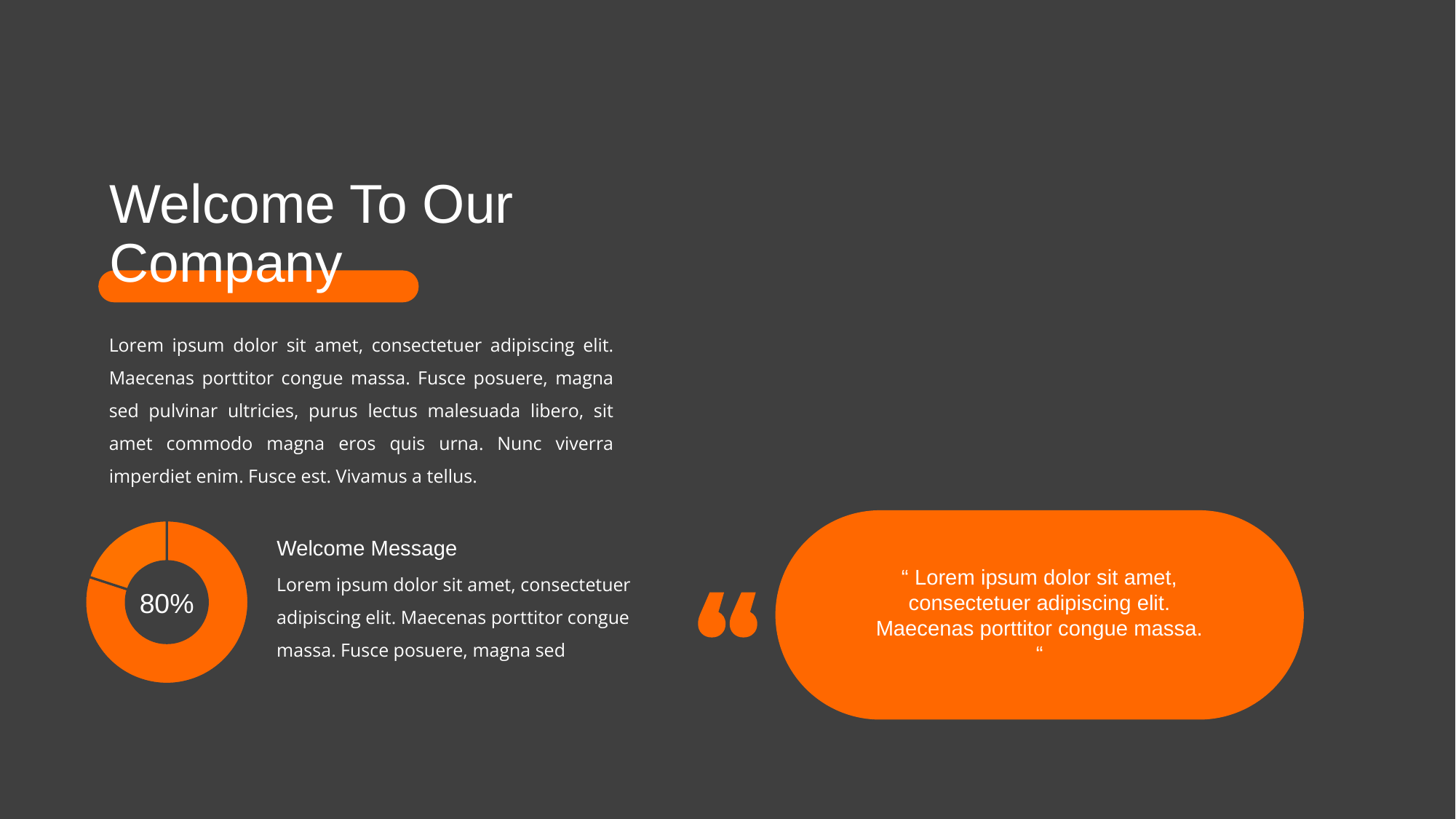

# Welcome To Our Company

Lorem ipsum dolor sit amet, consectetuer adipiscing elit. Maecenas porttitor congue massa. Fusce posuere, magna sed pulvinar ultricies, purus lectus malesuada libero, sit amet commodo magna eros quis urna. Nunc viverra imperdiet enim. Fusce est. Vivamus a tellus.

### Chart

| Category | Sales |
|---|---|
| 1st Qtr | 80.0 |
| 2nd Qtr | 20.0 |
Welcome Message
Lorem ipsum dolor sit amet, consectetuer adipiscing elit. Maecenas porttitor congue massa. Fusce posuere, magna sed
“ Lorem ipsum dolor sit amet, consectetuer adipiscing elit. Maecenas porttitor congue massa. “
80%